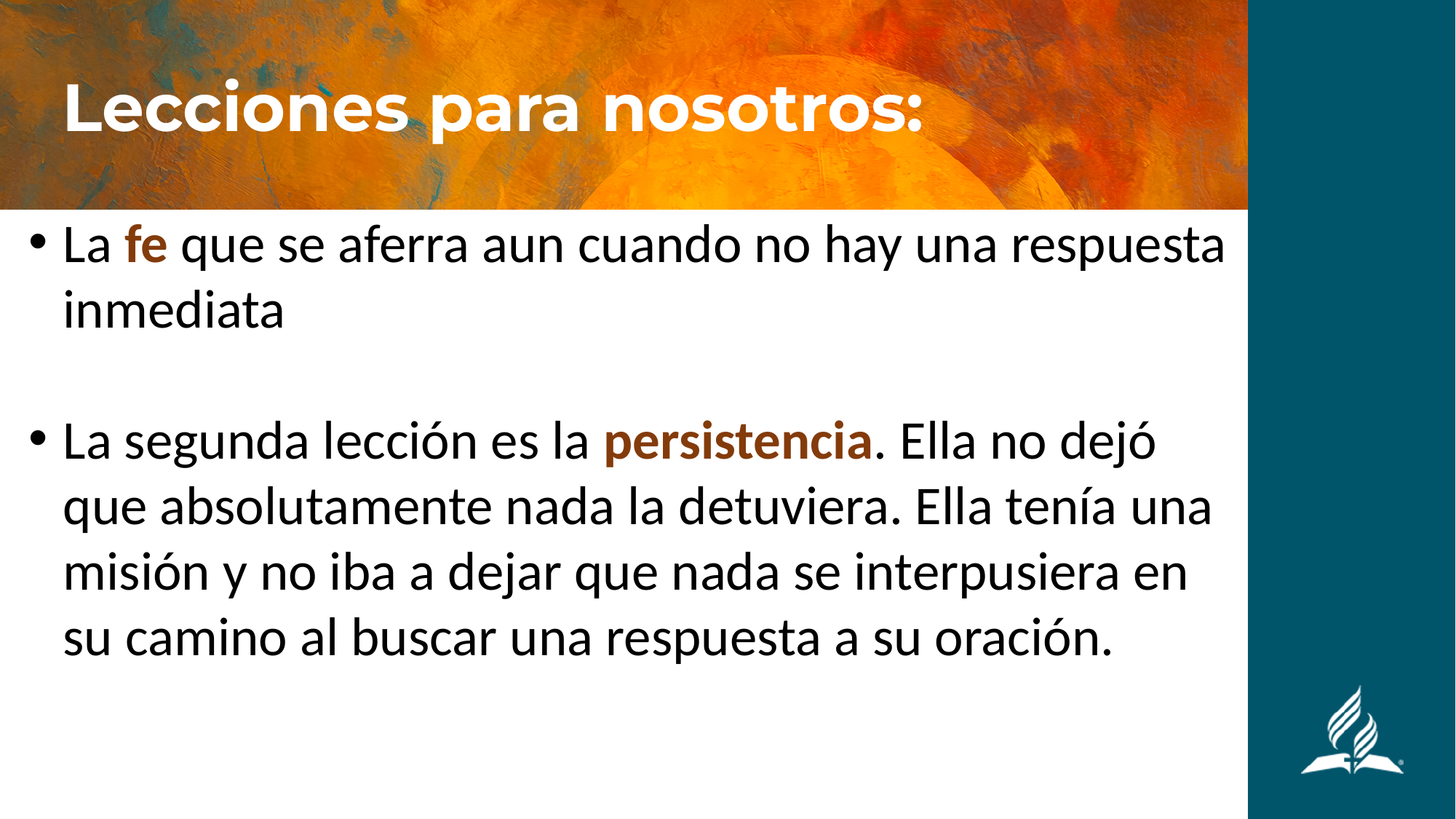

#
Lecciones para nosotros:
La fe que se aferra aun cuando no hay una respuesta inmediata

La segunda lección es la persistencia. Ella no dejó que absolutamente nada la detuviera. Ella tenía una misión y no iba a dejar que nada se interpusiera en su camino al buscar una respuesta a su oración.